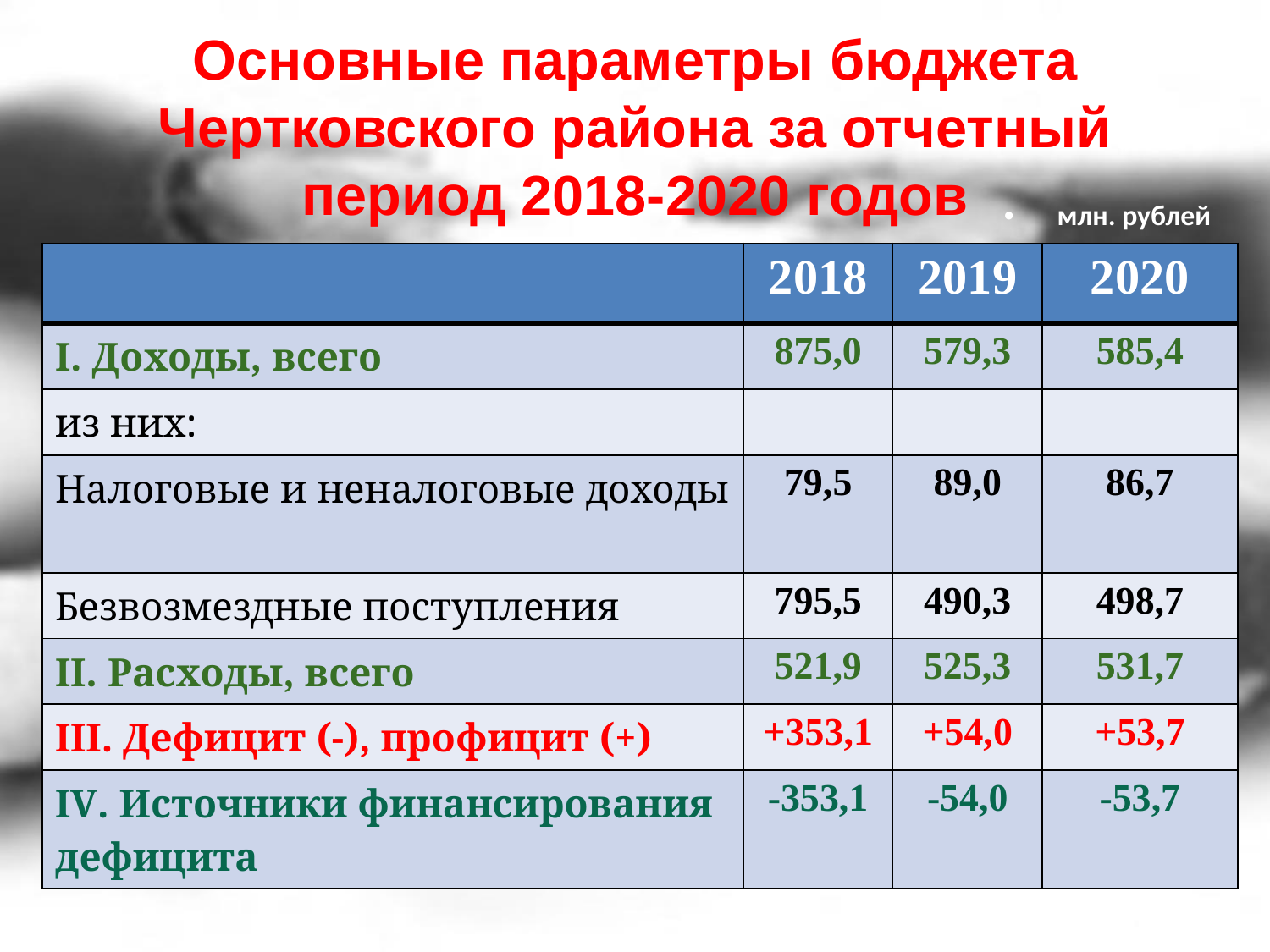

# Основные параметры бюджета Чертковского района за отчетный период 2018-2020 годов
млн. рублей
|  | 2018 | 2019 | 2020 |
| --- | --- | --- | --- |
| I. Доходы, всего | 875,0 | 579,3 | 585,4 |
| из них: |  |  |  |
| Налоговые и неналоговые доходы | 79,5 | 89,0 | 86,7 |
| Безвозмездные поступления | 795,5 | 490,3 | 498,7 |
| II. Расходы, всего | 521,9 | 525,3 | 531,7 |
| III. Дефицит (-), профицит (+) | +353,1 | +54,0 | +53,7 |
| IV. Источники финансирования дефицита | -353,1 | -54,0 | -53,7 |